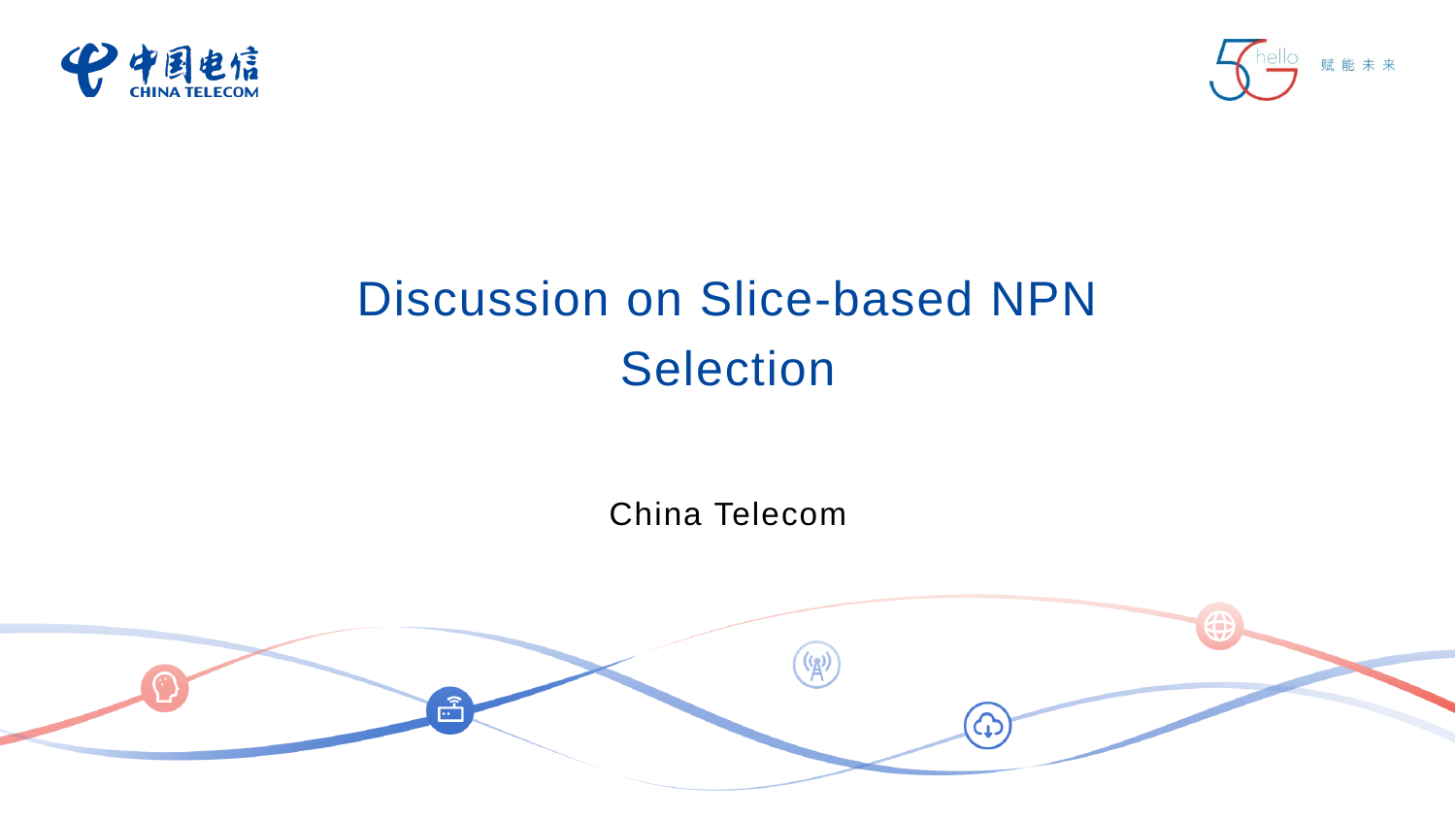

Discussion on Slice-based NPN Selection
China Telecom